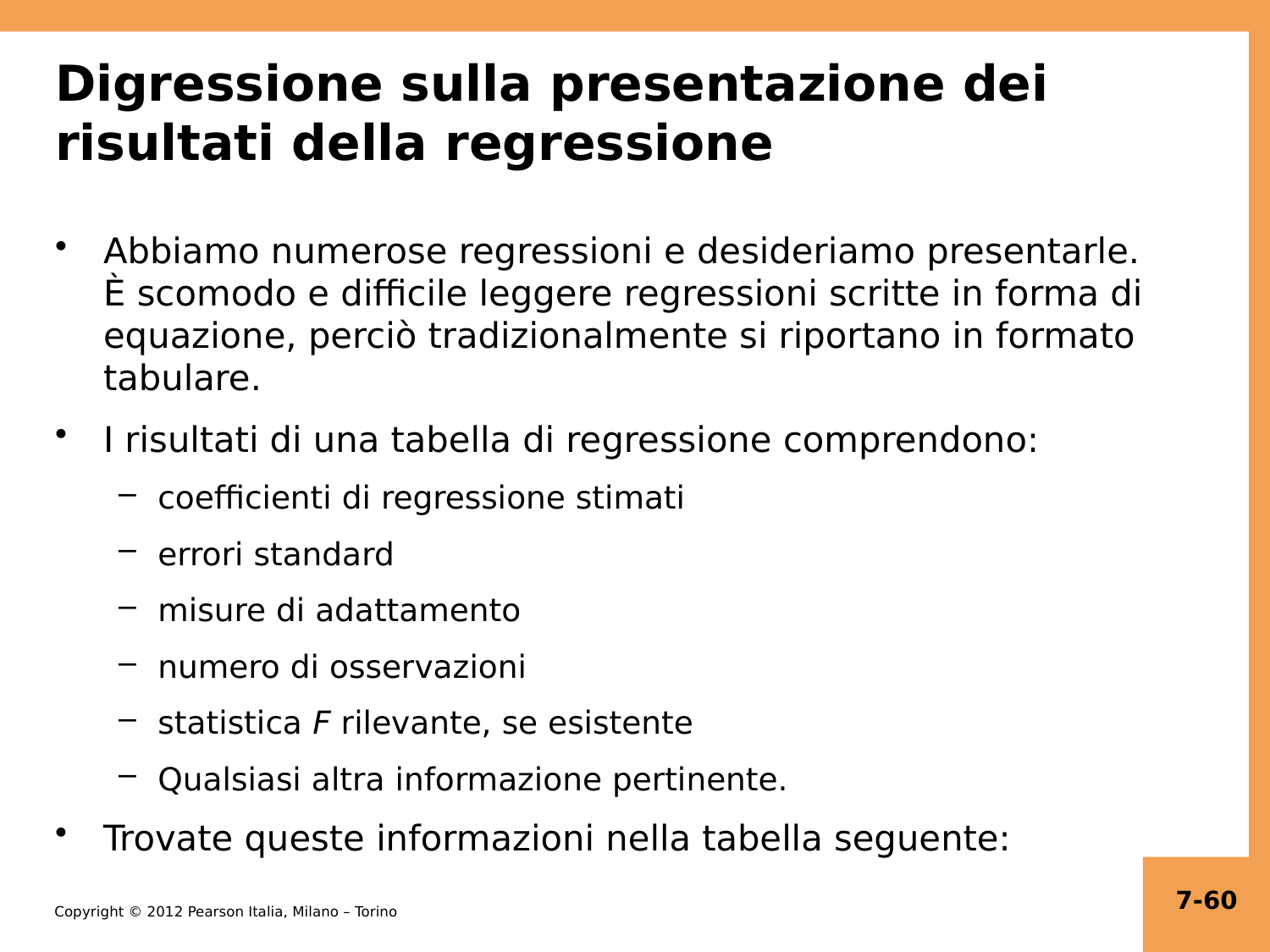

# Digressione sulla presentazione dei risultati della regressione
Abbiamo numerose regressioni e desideriamo presentarle.
È scomodo e difficile leggere regressioni scritte in forma di equazione, perciò tradizionalmente si riportano in formato tabulare.
I risultati di una tabella di regressione comprendono:
coefficienti di regressione stimati
errori standard
misure di adattamento
numero di osservazioni
statistica F rilevante, se esistente
Qualsiasi altra informazione pertinente.
Trovate queste informazioni nella tabella seguente:
7-60